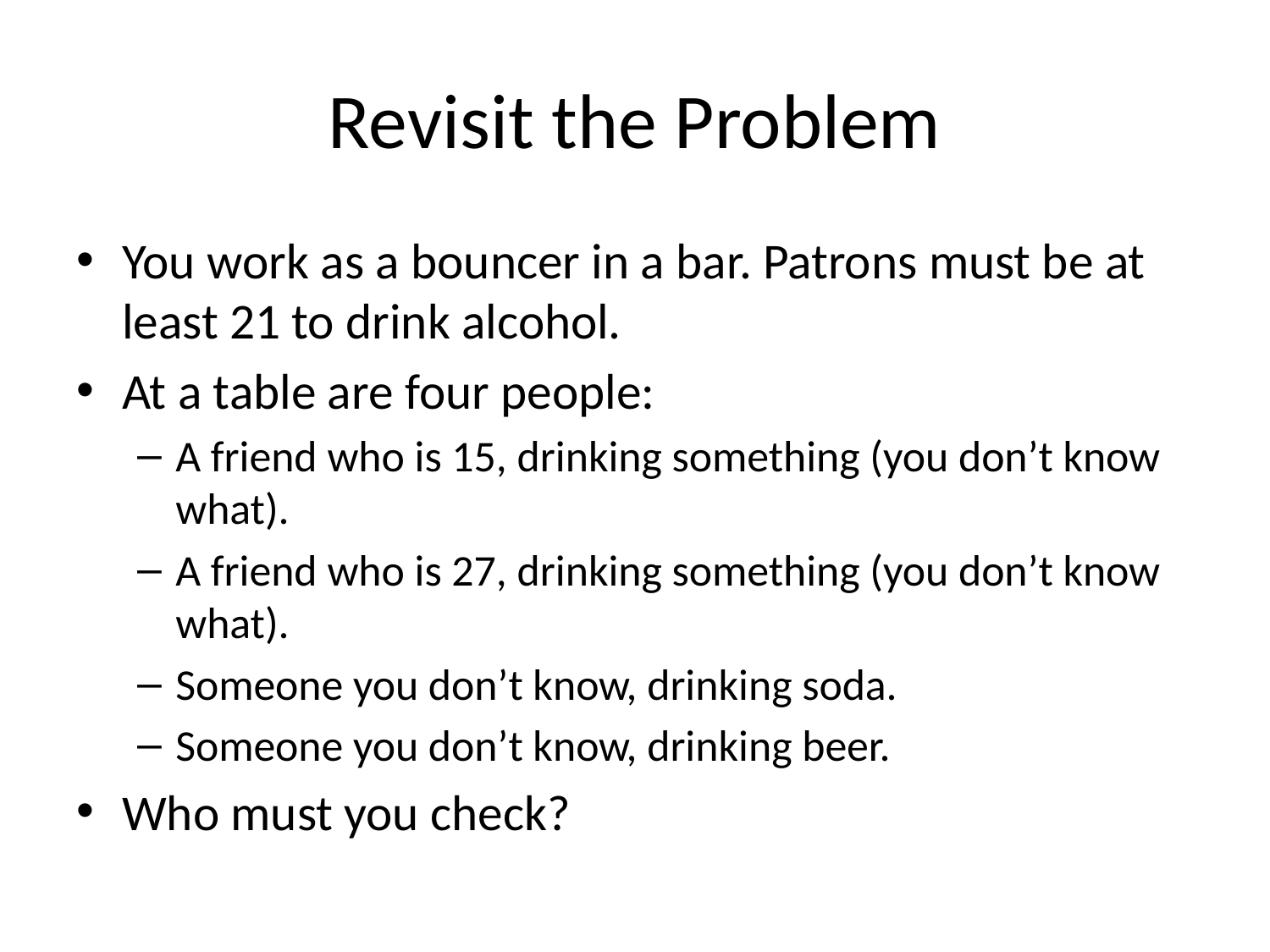

# Revisit the Problem
You work as a bouncer in a bar. Patrons must be at least 21 to drink alcohol.
At a table are four people:
A friend who is 15, drinking something (you don’t know what).
A friend who is 27, drinking something (you don’t know what).
Someone you don’t know, drinking soda.
Someone you don’t know, drinking beer.
Who must you check?